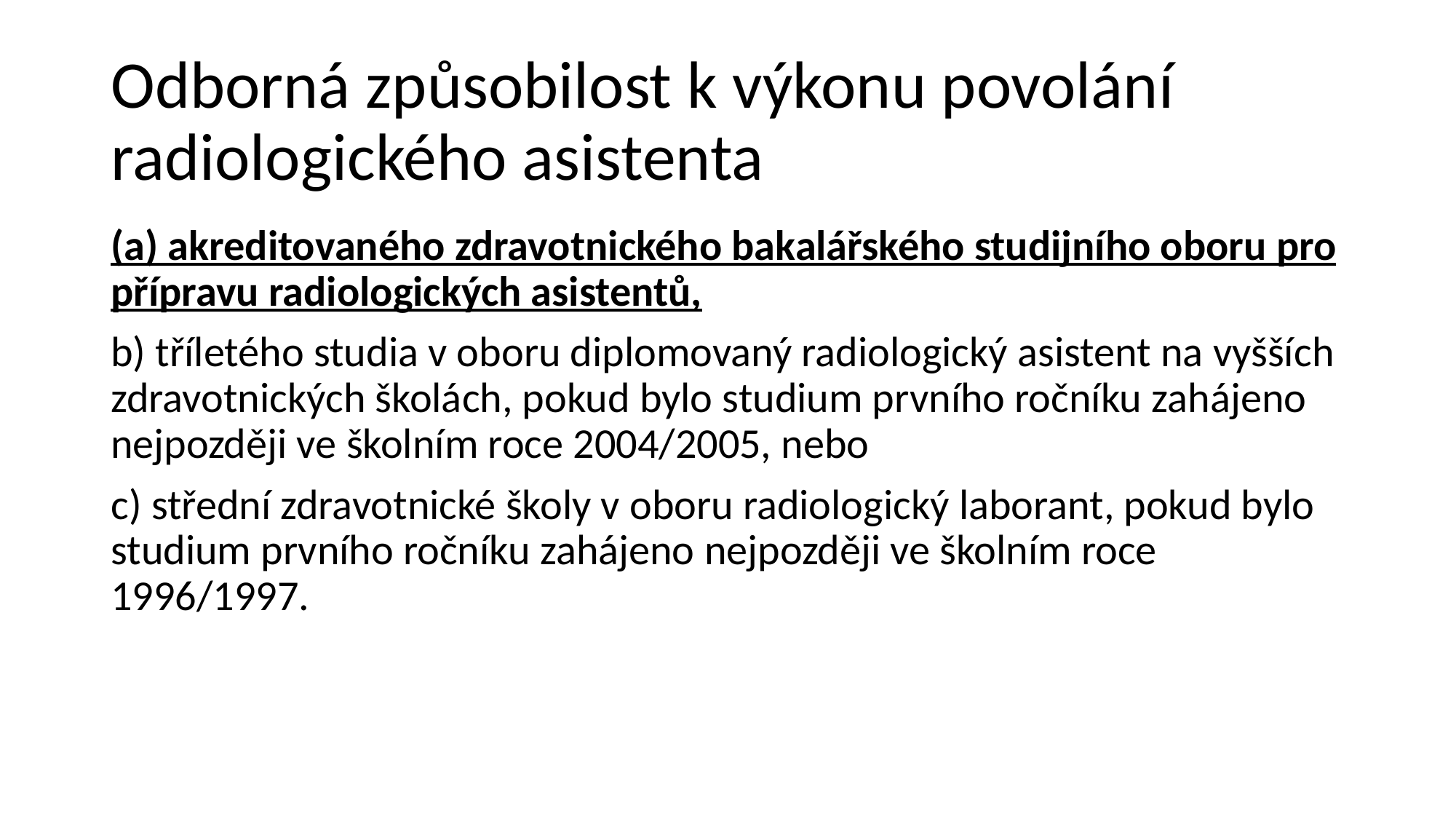

# Odborná způsobilost k výkonu povolání radiologického asistenta
(a) akreditovaného zdravotnického bakalářského studijního oboru pro přípravu radiologických asistentů,
b) tříletého studia v oboru diplomovaný radiologický asistent na vyšších zdravotnických školách, pokud bylo studium prvního ročníku zahájeno nejpozději ve školním roce 2004/2005, nebo
c) střední zdravotnické školy v oboru radiologický laborant, pokud bylo studium prvního ročníku zahájeno nejpozději ve školním roce 1996/1997.